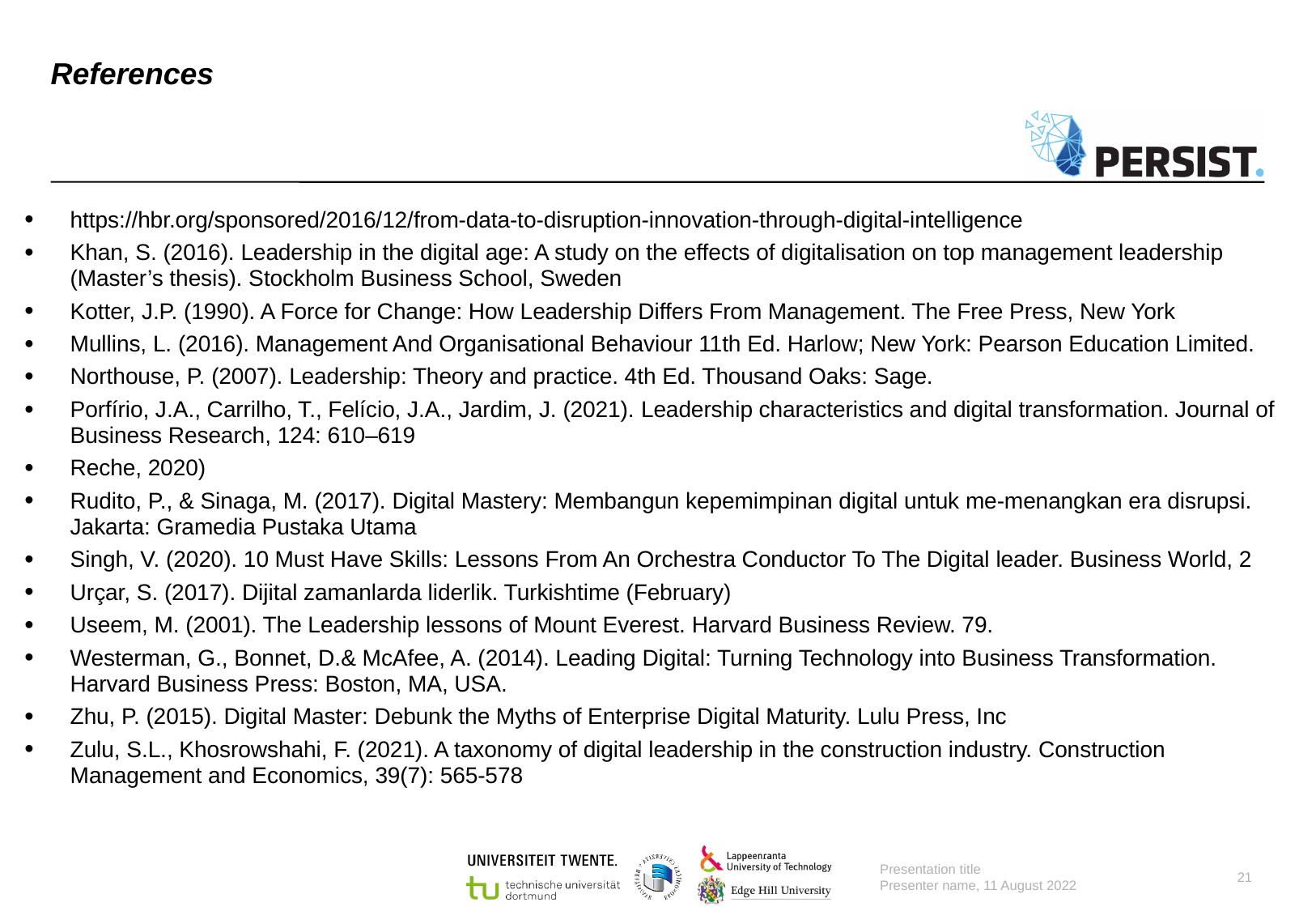

# References

https://hbr.org/sponsored/2016/12/from-data-to-disruption-innovation-through-digital-intelligence
Khan, S. (2016). Leadership in the digital age: A study on the effects of digitalisation on top management leadership (Master’s thesis). Stockholm Business School, Sweden
Kotter, J.P. (1990). A Force for Change: How Leadership Differs From Management. The Free Press, New York
Mullins, L. (2016). Management And Organisational Behaviour 11th Ed. Harlow; New York: Pearson Education Limited.
Northouse, P. (2007). Leadership: Theory and practice. 4th Ed. Thousand Oaks: Sage.
Porfírio, J.A., Carrilho, T., Felício, J.A., Jardim, J. (2021). Leadership characteristics and digital transformation. Journal of Business Research, 124: 610–619
Reche, 2020)
Rudito, P., & Sinaga, M. (2017). Digital Mastery: Membangun kepemimpinan digital untuk me-menangkan era disrupsi. Jakarta: Gramedia Pustaka Utama
Singh, V. (2020). 10 Must Have Skills: Lessons From An Orchestra Conductor To The Digital leader. Business World, 2
Urçar, S. (2017). Dijital zamanlarda liderlik. Turkishtime (February)
Useem, M. (2001). The Leadership lessons of Mount Everest. Harvard Business Review. 79.
Westerman, G., Bonnet, D.& McAfee, A. (2014). Leading Digital: Turning Technology into Business Transformation. Harvard Business Press: Boston, MA, USA.
Zhu, P. (2015). Digital Master: Debunk the Myths of Enterprise Digital Maturity. Lulu Press, Inc
Zulu, S.L., Khosrowshahi, F. (2021). A taxonomy of digital leadership in the construction industry. Construction Management and Economics, 39(7): 565-578

Presentation title
Presenter name, 11 August 2022
21